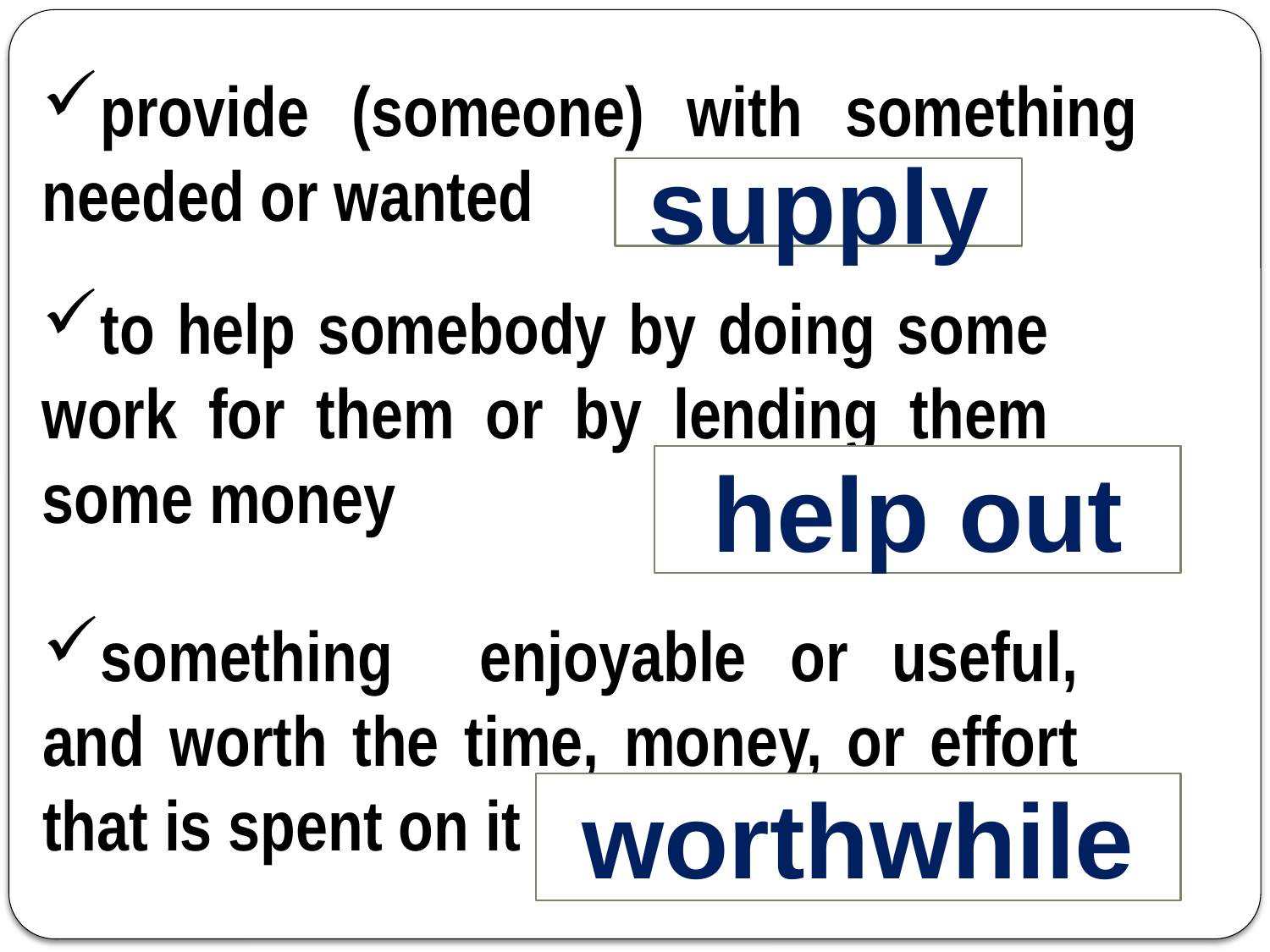

provide (someone) with something needed or wanted
supply
to help somebody by doing some work for them or by lending them some money
help out
something  enjoyable or useful, and worth the time, money, or effort that is spent on it
worthwhile